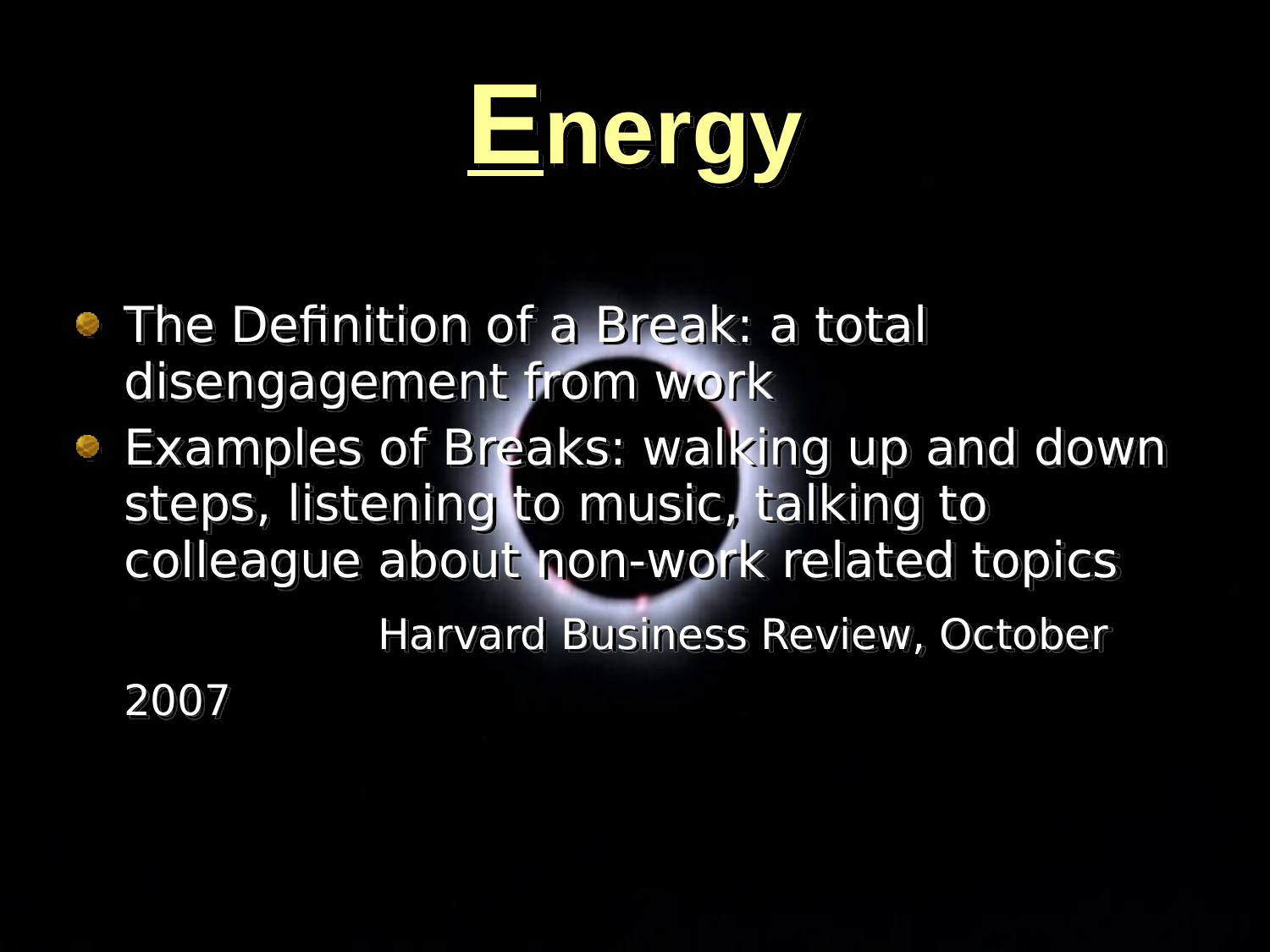

# Energy

The Definition of a Break: a total disengagement from work
Examples of Breaks: walking up and down steps, listening to music, talking to colleague about non-work related topics
			Harvard Business Review, October 2007